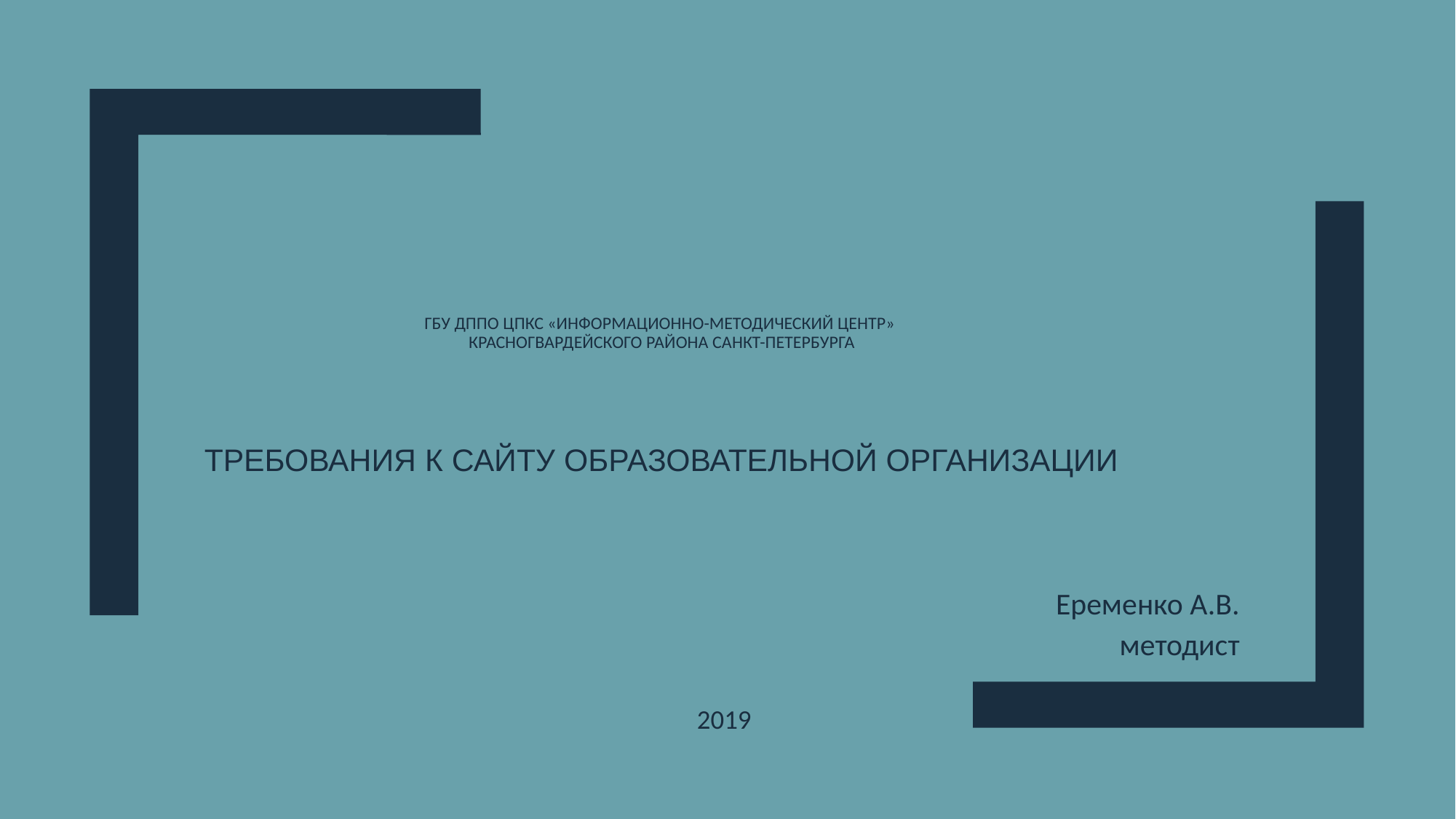

# ГБУ ДППО ЦПКС «Информационно-методический центр» Красногвардейского района Санкт-Петербурга Требования к сайту образовательной организации
Еременко А.В.
методист

2019